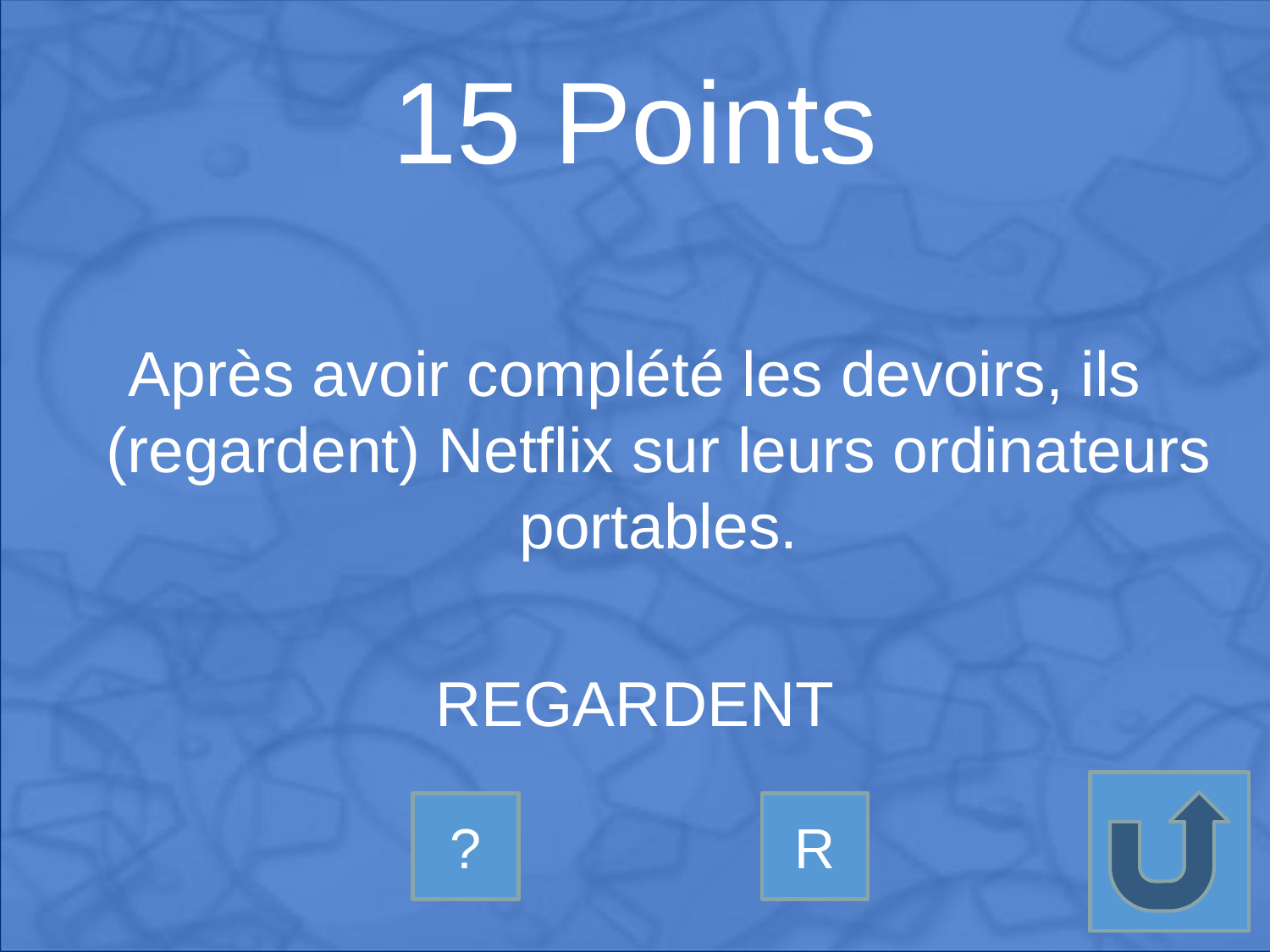

# 15 Points
Après avoir complété les devoirs, ils (regardent) Netflix sur leurs ordinateurs portables.

REGARDENT

?
R